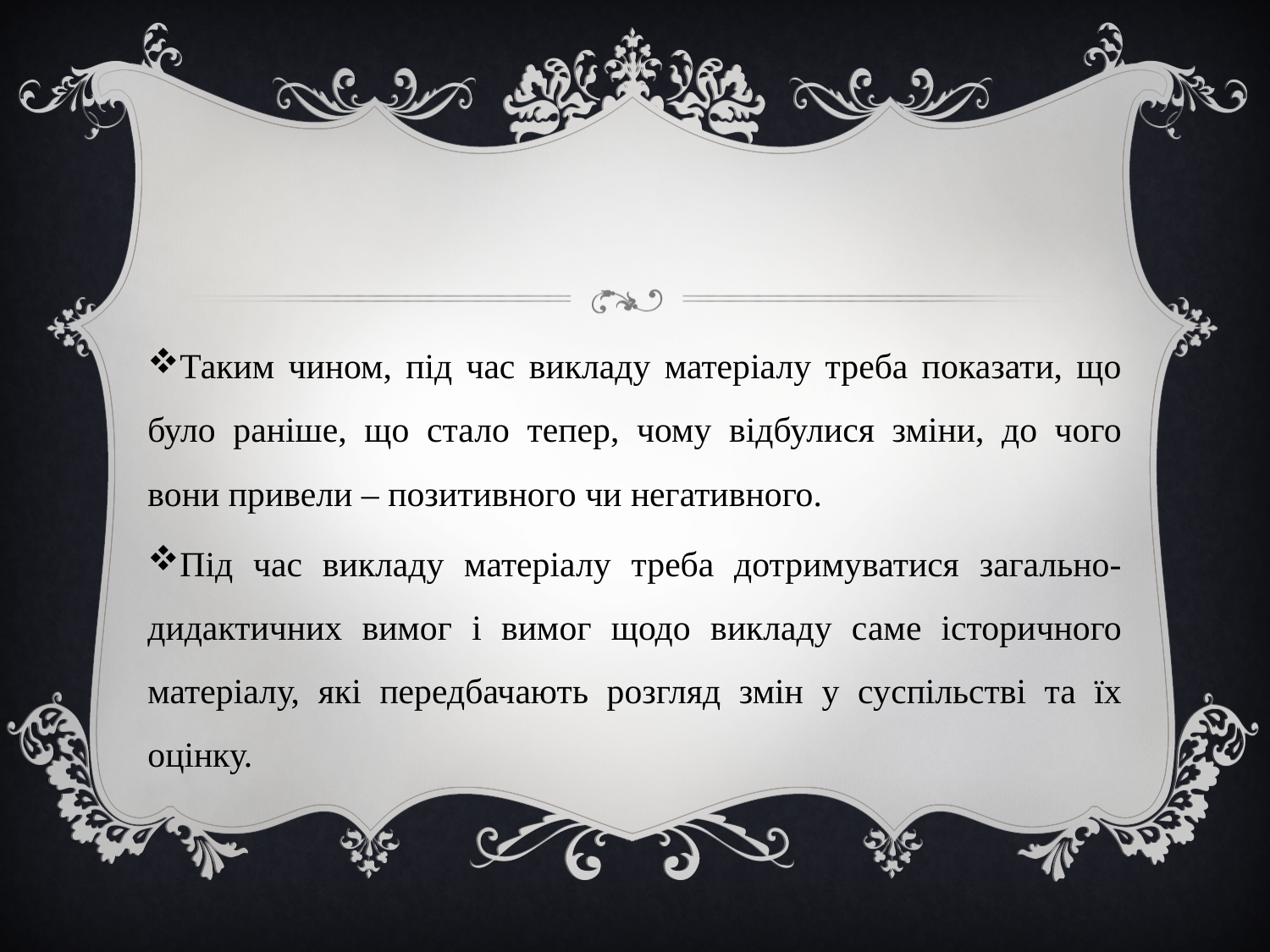

Таким чином, під час викладу матеріалу треба показати, що було раніше, що стало тепер, чому відбулися зміни, до чого вони привели – позитивного чи негативного.
Під час викладу матеріалу треба дотримуватися загально-дидактичних вимог і вимог щодо викладу саме історичного матеріалу, які передбачають розгляд змін у суспільстві та їх оцінку.